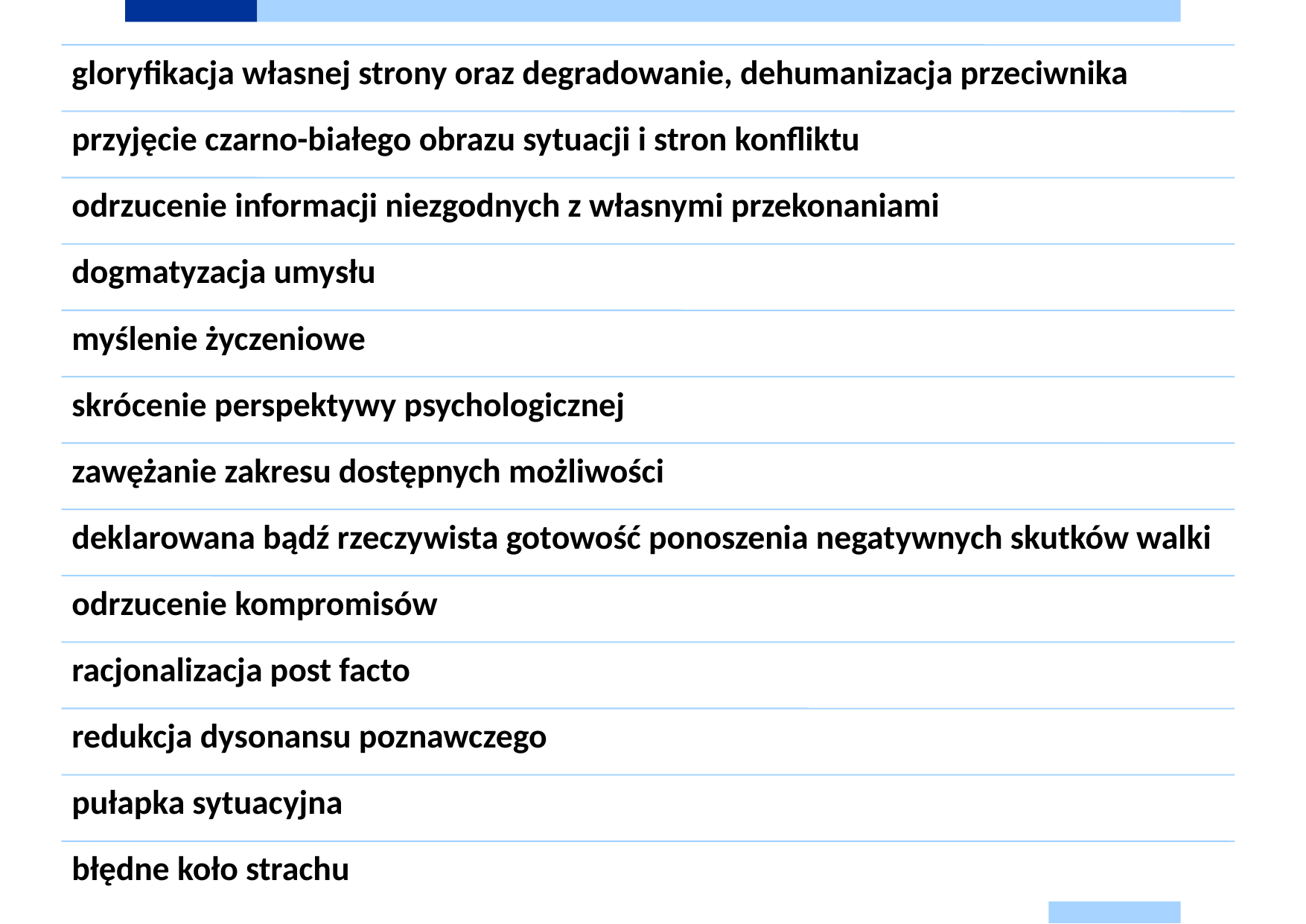

gloryfikacja własnej strony oraz degradowanie, dehumanizacja przeciwnika
przyjęcie czarno-białego obrazu sytuacji i stron konfliktu
odrzucenie informacji niezgodnych z własnymi przekonaniami
dogmatyzacja umysłu
myślenie życzeniowe
skrócenie perspektywy psychologicznej
zawężanie zakresu dostępnych możliwości
deklarowana bądź rzeczywista gotowość ponoszenia negatywnych skutków walki
odrzucenie kompromisów
racjonalizacja post facto
redukcja dysonansu poznawczego
pułapka sytuacyjna
błędne koło strachu